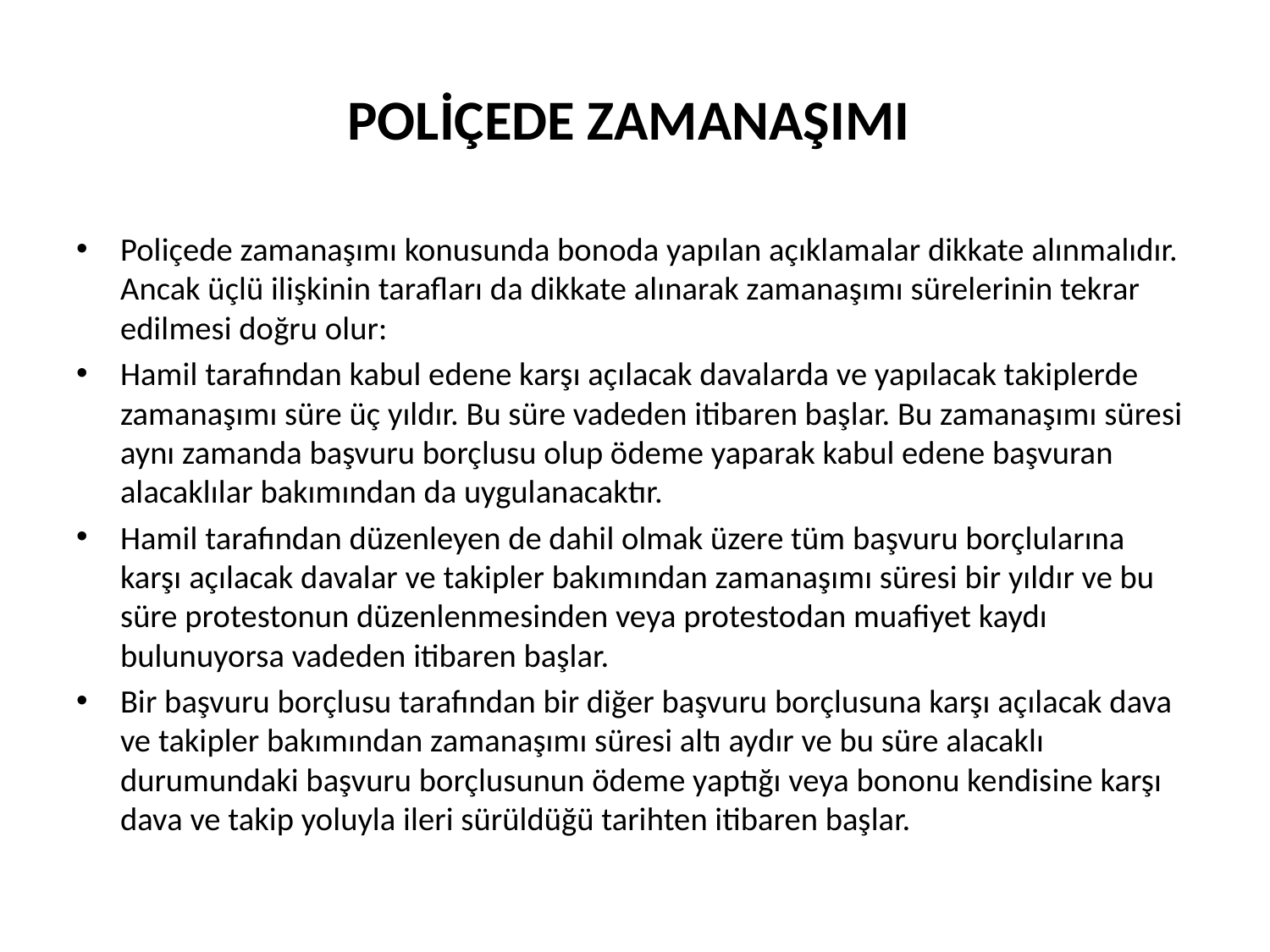

# POLİÇEDE ZAMANAŞIMI
Poliçede zamanaşımı konusunda bonoda yapılan açıklamalar dikkate alınmalıdır. Ancak üçlü ilişkinin tarafları da dikkate alınarak zamanaşımı sürelerinin tekrar edilmesi doğru olur:
Hamil tarafından kabul edene karşı açılacak davalarda ve yapılacak takiplerde zamanaşımı süre üç yıldır. Bu süre vadeden itibaren başlar. Bu zamanaşımı süresi aynı zamanda başvuru borçlusu olup ödeme yaparak kabul edene başvuran alacaklılar bakımından da uygulanacaktır.
Hamil tarafından düzenleyen de dahil olmak üzere tüm başvuru borçlularına karşı açılacak davalar ve takipler bakımından zamanaşımı süresi bir yıldır ve bu süre protestonun düzenlenmesinden veya protestodan muafiyet kaydı bulunuyorsa vadeden itibaren başlar.
Bir başvuru borçlusu tarafından bir diğer başvuru borçlusuna karşı açılacak dava ve takipler bakımından zamanaşımı süresi altı aydır ve bu süre alacaklı durumundaki başvuru borçlusunun ödeme yaptığı veya bononu kendisine karşı dava ve takip yoluyla ileri sürüldüğü tarihten itibaren başlar.